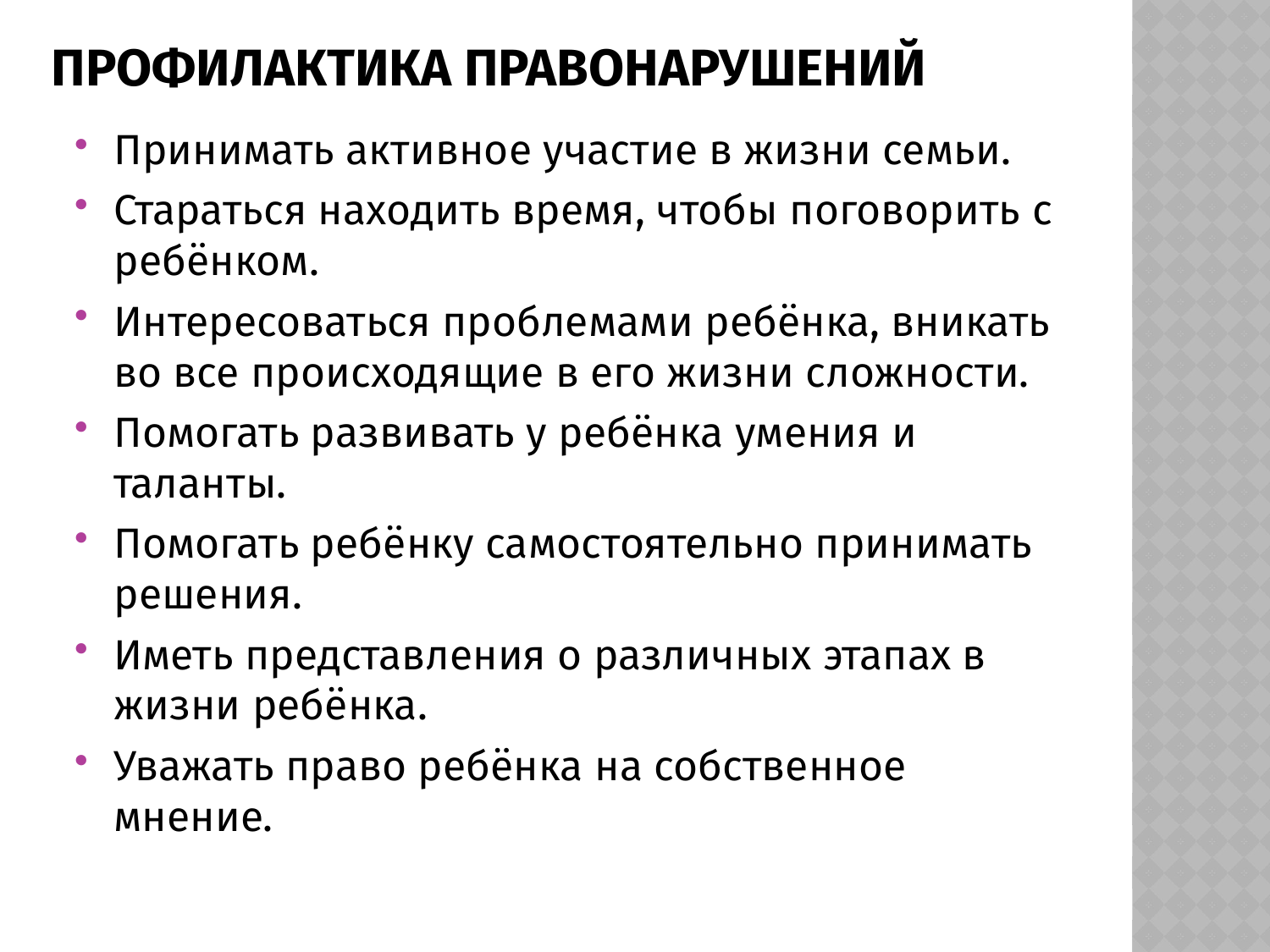

# Профилактика правонарушений
Принимать активное участие в жизни семьи.
Стараться находить время, чтобы поговорить с ребёнком.
Интересоваться проблемами ребёнка, вникать во все происходящие в его жизни сложности.
Помогать развивать у ребёнка умения и  таланты.
Помогать ребёнку самостоятельно принимать решения.
Иметь представления о различных этапах в жизни ребёнка.
Уважать право ребёнка на собственное мнение.